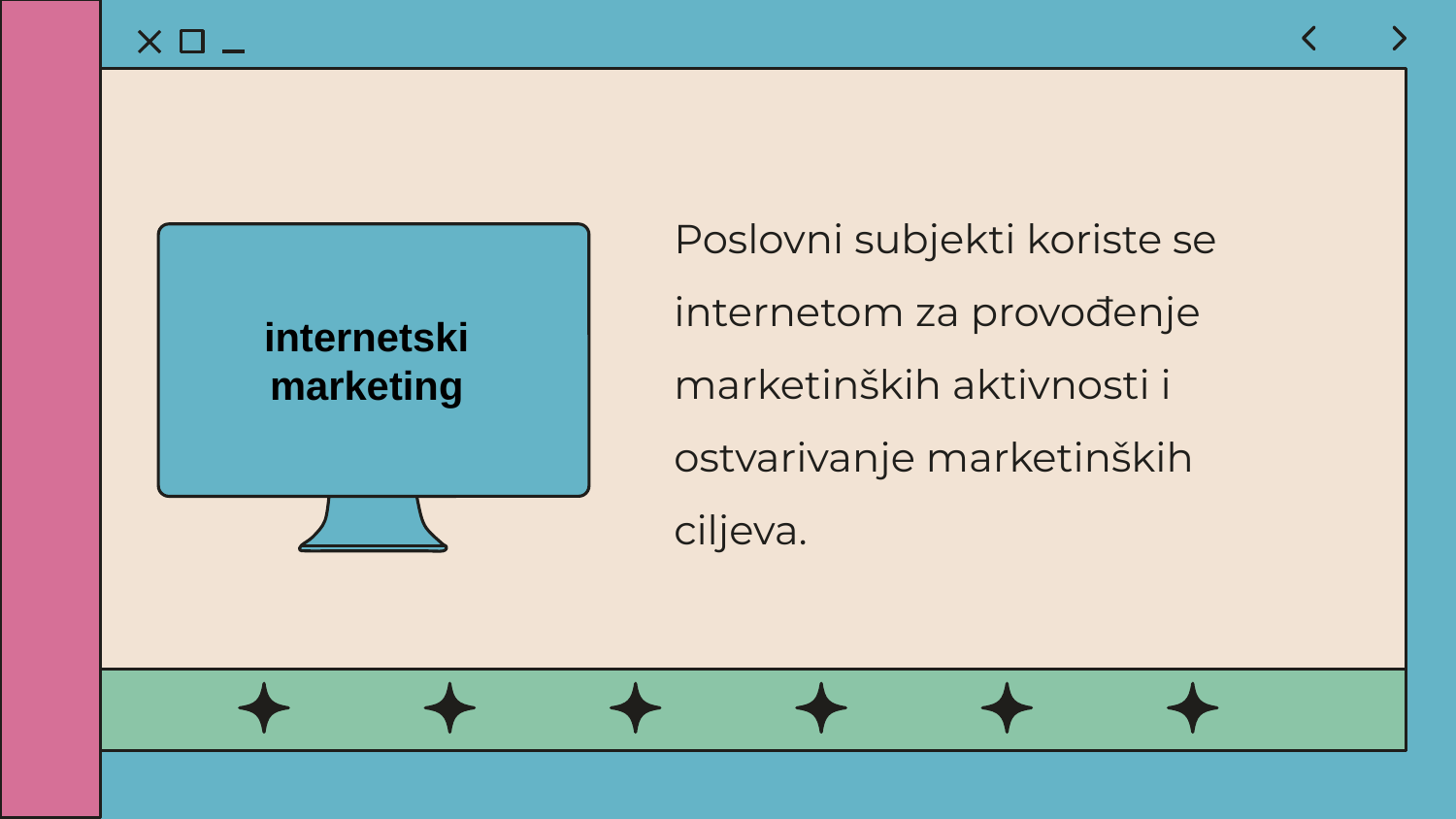

Poslovni subjekti koriste se internetom za provođenje marketinških aktivnosti i ostvarivanje marketinških ciljeva.
internetski marketing